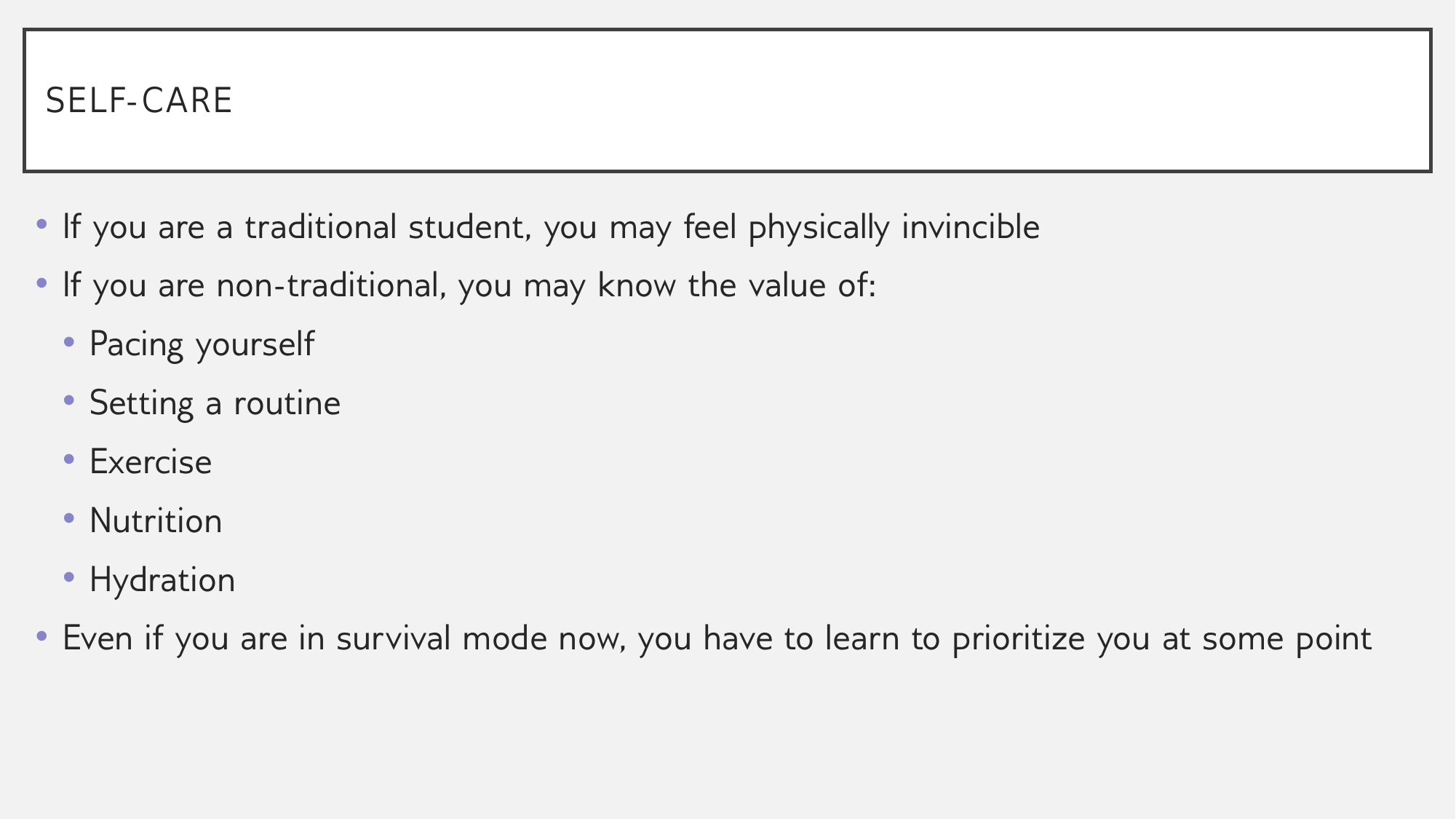

# Self-Care
If you are a traditional student, you may feel physically invincible
If you are non-traditional, you may know the value of:
Pacing yourself
Setting a routine
Exercise
Nutrition
Hydration
Even if you are in survival mode now, you have to learn to prioritize you at some point